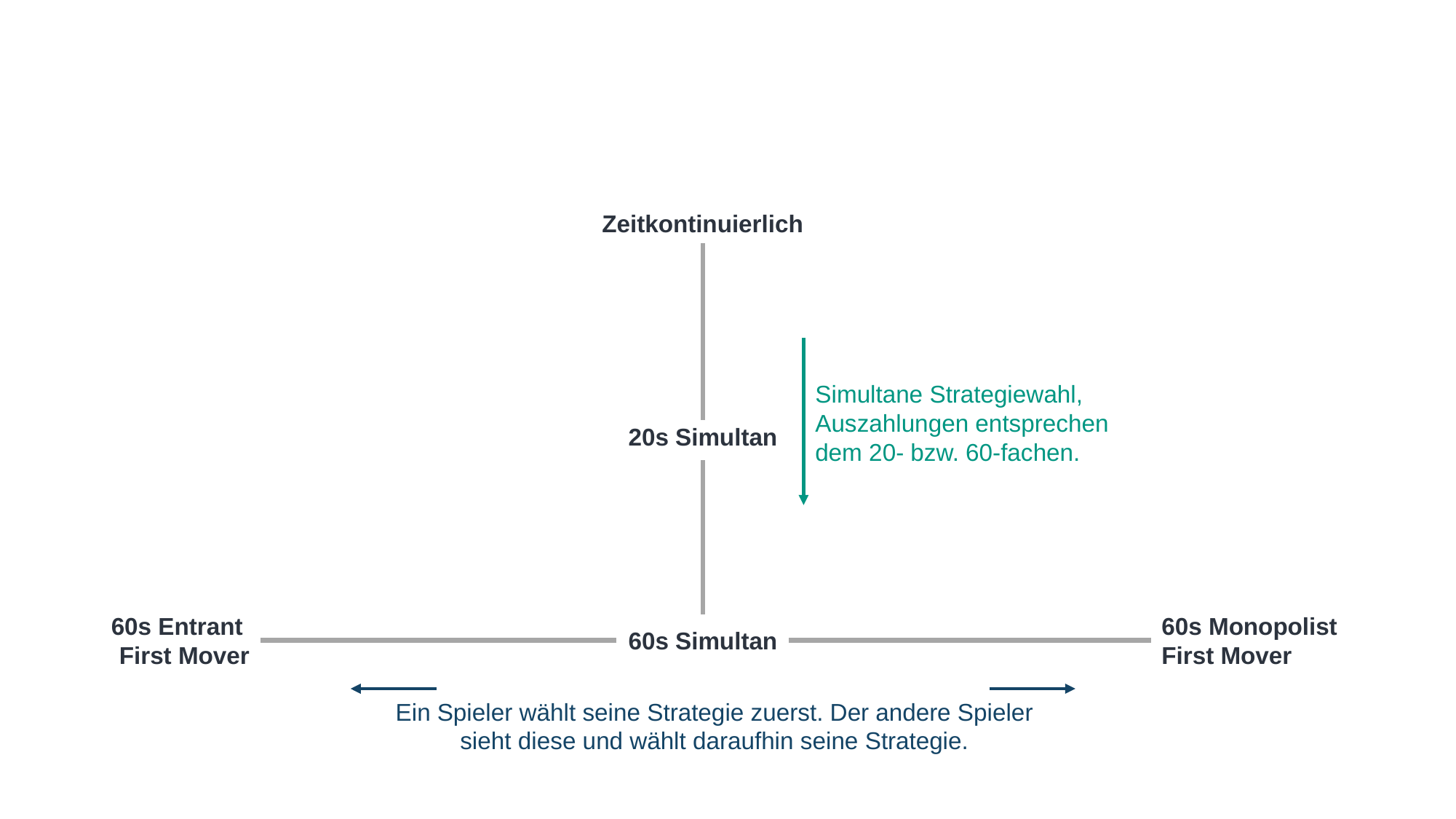

Zeitkontinuierlich
Simultane Strategiewahl, Auszahlungen entsprechen dem 20- bzw. 60-fachen.
20s Simultan
60s Entrant
First Mover
60s Monopolist
First Mover
60s Simultan
Ein Spieler wählt seine Strategie zuerst. Der andere Spieler sieht diese und wählt daraufhin seine Strategie.